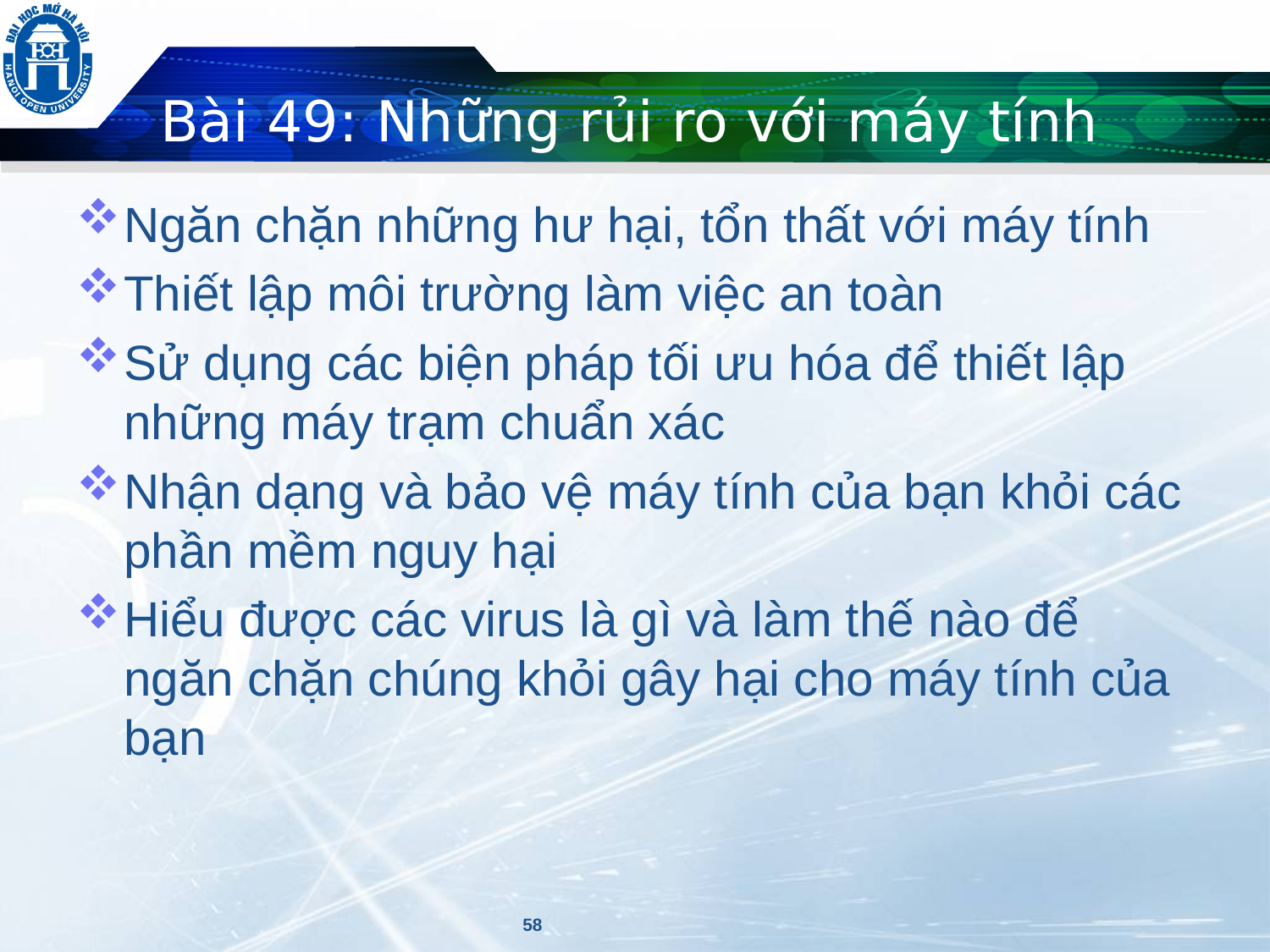

# Bài 49: Những rủi ro với máy tính
Ngăn chặn những hư hại, tổn thất với máy tính
Thiết lập môi trường làm việc an toàn
Sử dụng các biện pháp tối ưu hóa để thiết lập những máy trạm chuẩn xác
Nhận dạng và bảo vệ máy tính của bạn khỏi các phần mềm nguy hại
Hiểu được các virus là gì và làm thế nào để ngăn chặn chúng khỏi gây hại cho máy tính của bạn
58